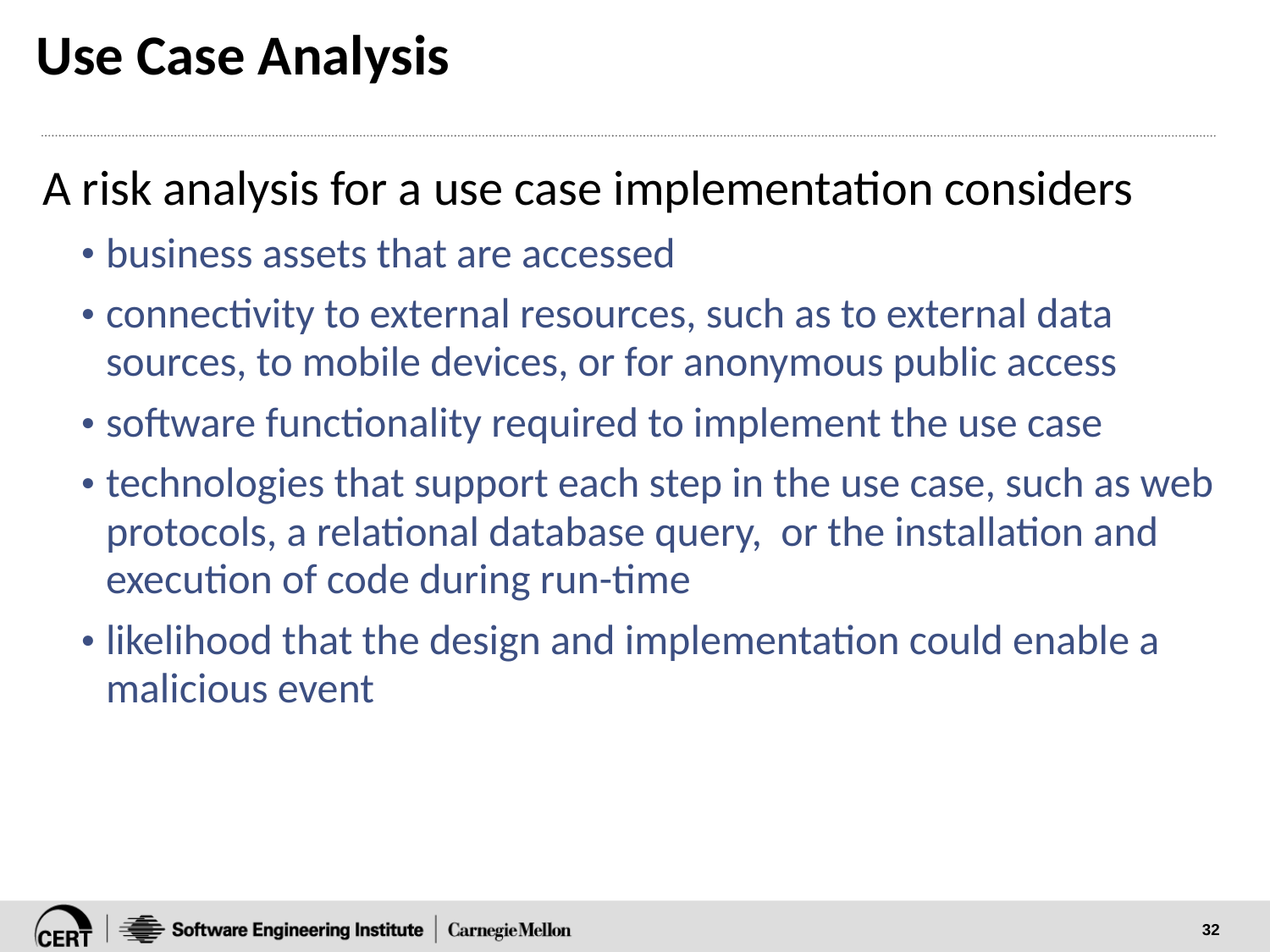

# Use Case Analysis
A risk analysis for a use case implementation considers
business assets that are accessed
connectivity to external resources, such as to external data sources, to mobile devices, or for anonymous public access
software functionality required to implement the use case
technologies that support each step in the use case, such as web protocols, a relational database query,  or the installation and execution of code during run-time
likelihood that the design and implementation could enable a malicious event